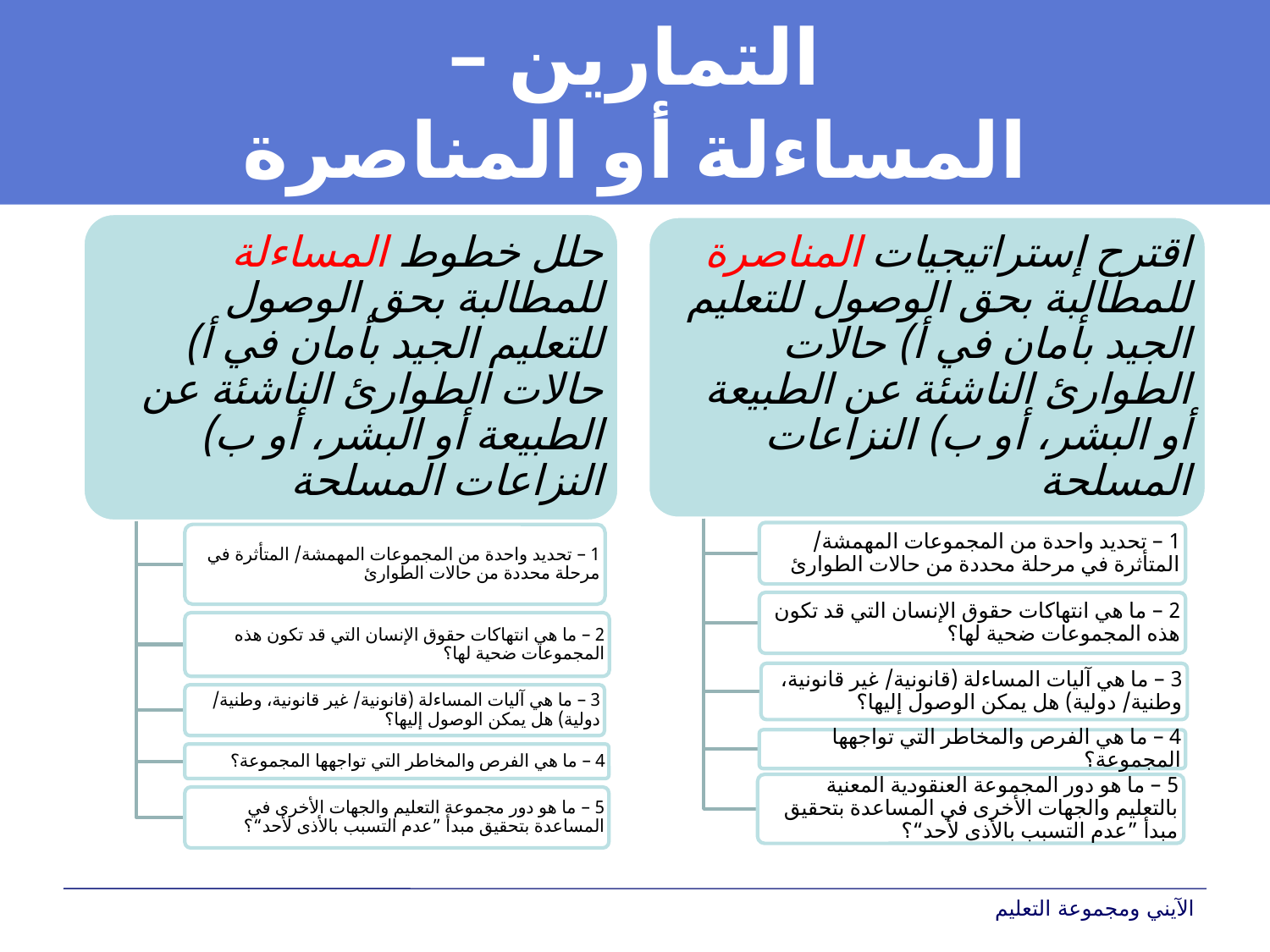

# التمارين – المساءلة أو المناصرة
اقترح إستراتيجيات المناصرة للمطالبة بحق الوصول للتعليم الجيد بأمان في أ) حالات الطوارئ الناشئة عن الطبيعة أو البشر، أو ب) النزاعات المسلحة
1 – تحديد واحدة من المجموعات المهمشة/ المتأثرة في مرحلة محددة من حالات الطوارئ
2 – ما هي انتهاكات حقوق الإنسان التي قد تكون هذه المجموعات ضحية لها؟
3 – ما هي آليات المساءلة (قانونية/ غير قانونية، وطنية/ دولية) هل يمكن الوصول إليها؟
4 – ما هي الفرص والمخاطر التي تواجهها المجموعة؟
5 – ما هو دور المجموعة العنقودية المعنية بالتعليم والجهات الأخرى في المساعدة بتحقيق مبدأ ”عدم التسبب بالأذى لأحد“؟
حلل خطوط المساءلة للمطالبة بحق الوصول للتعليم الجيد بأمان في أ) حالات الطوارئ الناشئة عن الطبيعة أو البشر، أو ب) النزاعات المسلحة
1 – تحديد واحدة من المجموعات المهمشة/ المتأثرة في مرحلة محددة من حالات الطوارئ
2 – ما هي انتهاكات حقوق الإنسان التي قد تكون هذه المجموعات ضحية لها؟
3 – ما هي آليات المساءلة (قانونية/ غير قانونية، وطنية/ دولية) هل يمكن الوصول إليها؟
4 – ما هي الفرص والمخاطر التي تواجهها المجموعة؟
5 – ما هو دور مجموعة التعليم والجهات الأخرى في المساعدة بتحقيق مبدأ ”عدم التسبب بالأذى لأحد“؟
الآيني ومجموعة التعليم